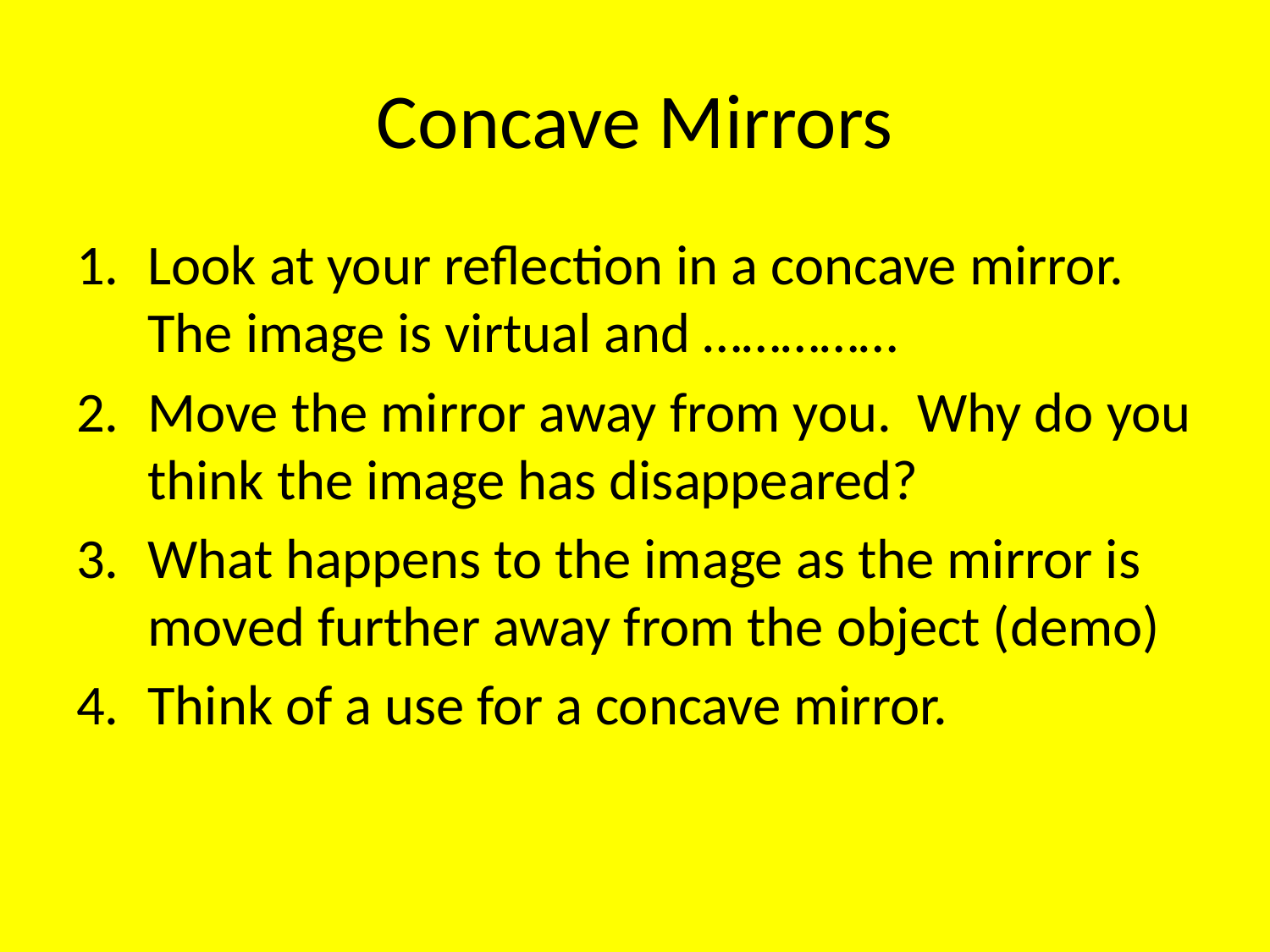

# Concave Mirrors
Look at your reflection in a concave mirror.  The image is virtual and ……………
Move the mirror away from you.  Why do you think the image has disappeared?
What happens to the image as the mirror is moved further away from the object (demo)
Think of a use for a concave mirror.